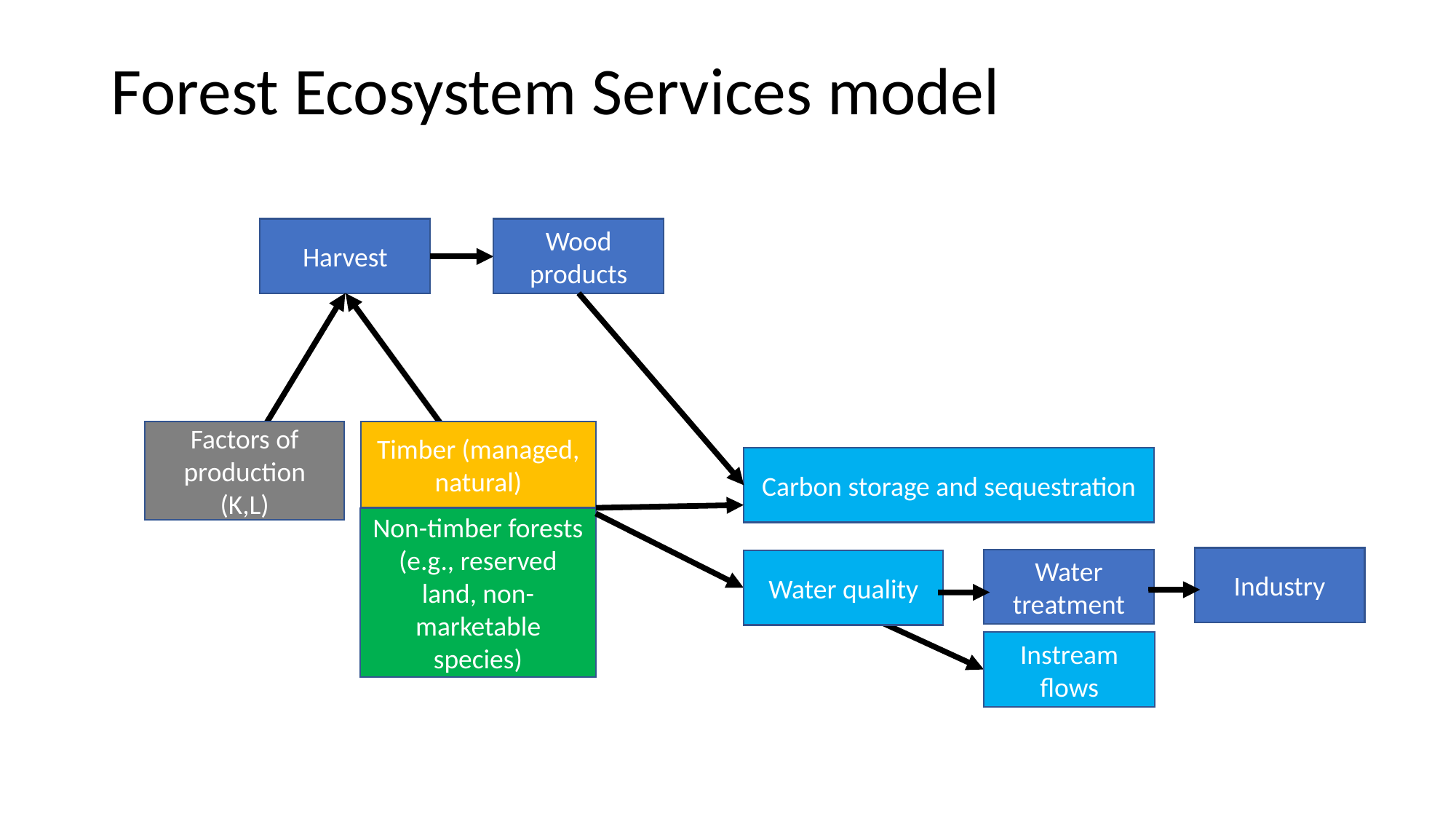

# Forest Ecosystem Services model
Harvest
Wood products
Factors of production
(K,L)
Timber (managed, natural)
Carbon storage and sequestration
Non-timber forests (e.g., reserved land, non-marketable species)
Industry
Water treatment
Water quality
Instream flows